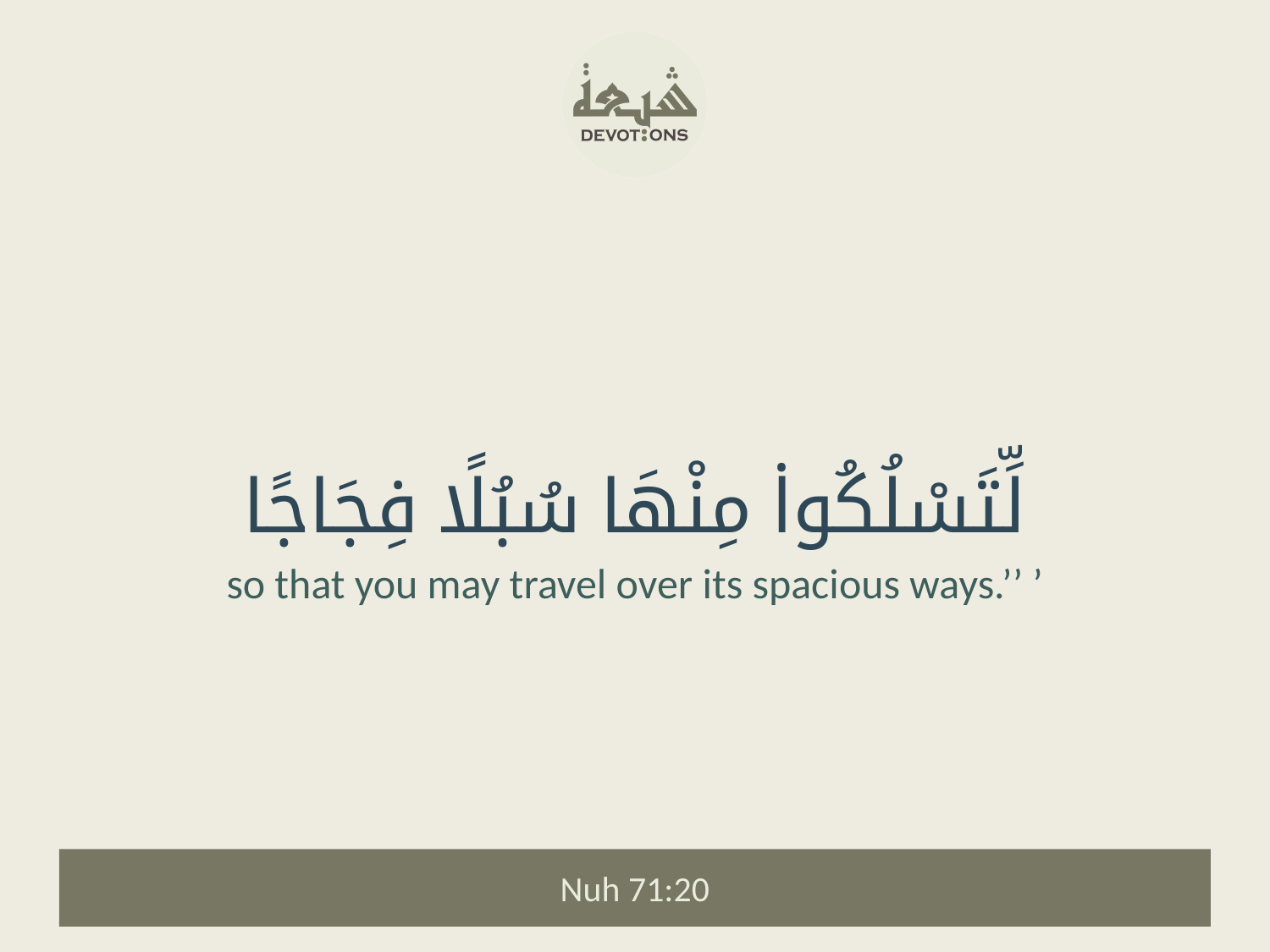

لِّتَسْلُكُوا۟ مِنْهَا سُبُلًا فِجَاجًا
so that you may travel over its spacious ways.’’ ’
Nuh 71:20